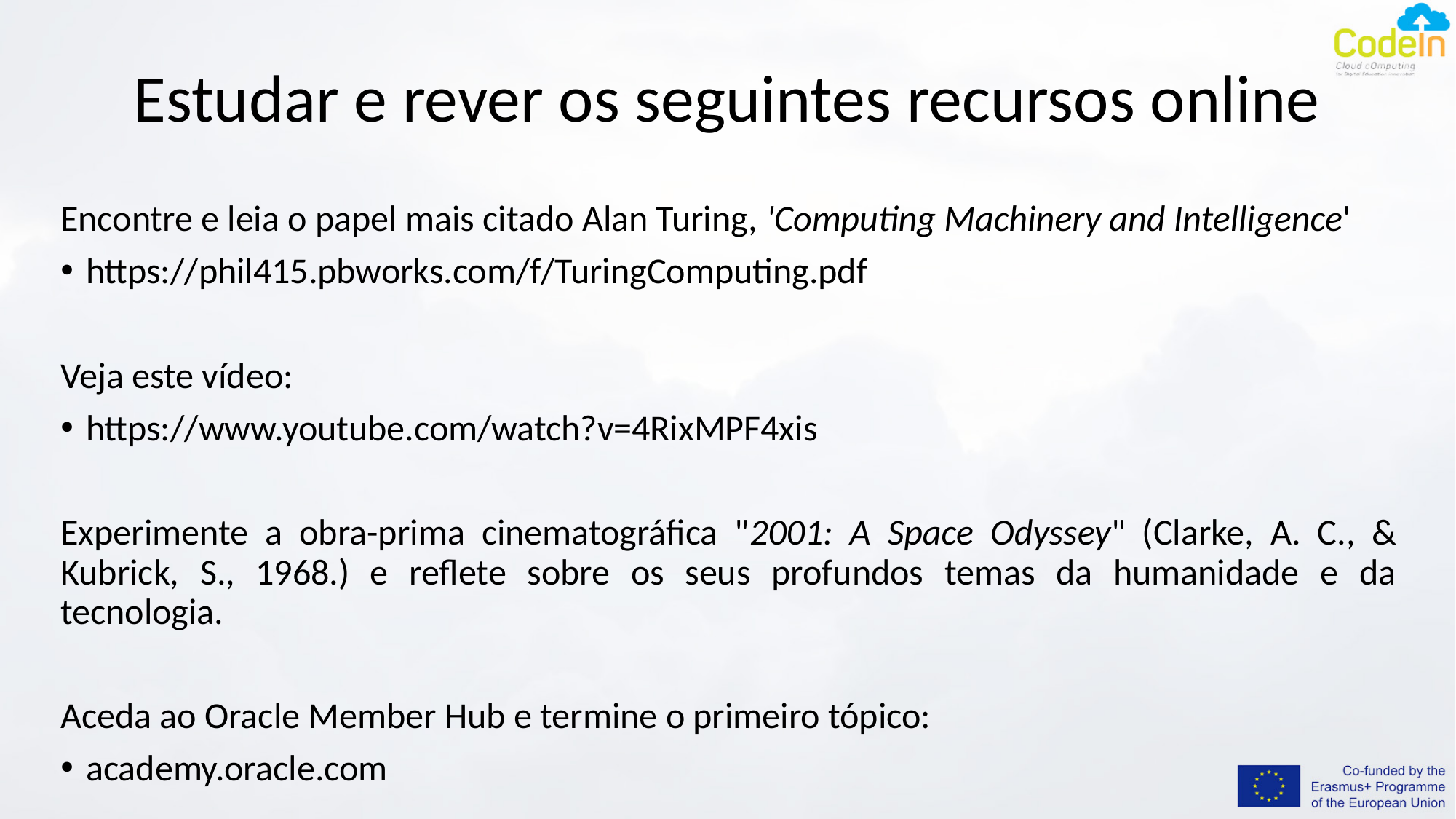

# Estudar e rever os seguintes recursos online
Encontre e leia o papel mais citado Alan Turing, 'Computing Machinery and Intelligence'
https://phil415.pbworks.com/f/TuringComputing.pdf

Veja este vídeo:
https://www.youtube.com/watch?v=4RixMPF4xis

Experimente a obra-prima cinematográfica "2001: A Space Odyssey" (Clarke, A. C., & Kubrick, S., 1968.) e reflete sobre os seus profundos temas da humanidade e da tecnologia.

Aceda ao Oracle Member Hub e termine o primeiro tópico:
academy.oracle.com